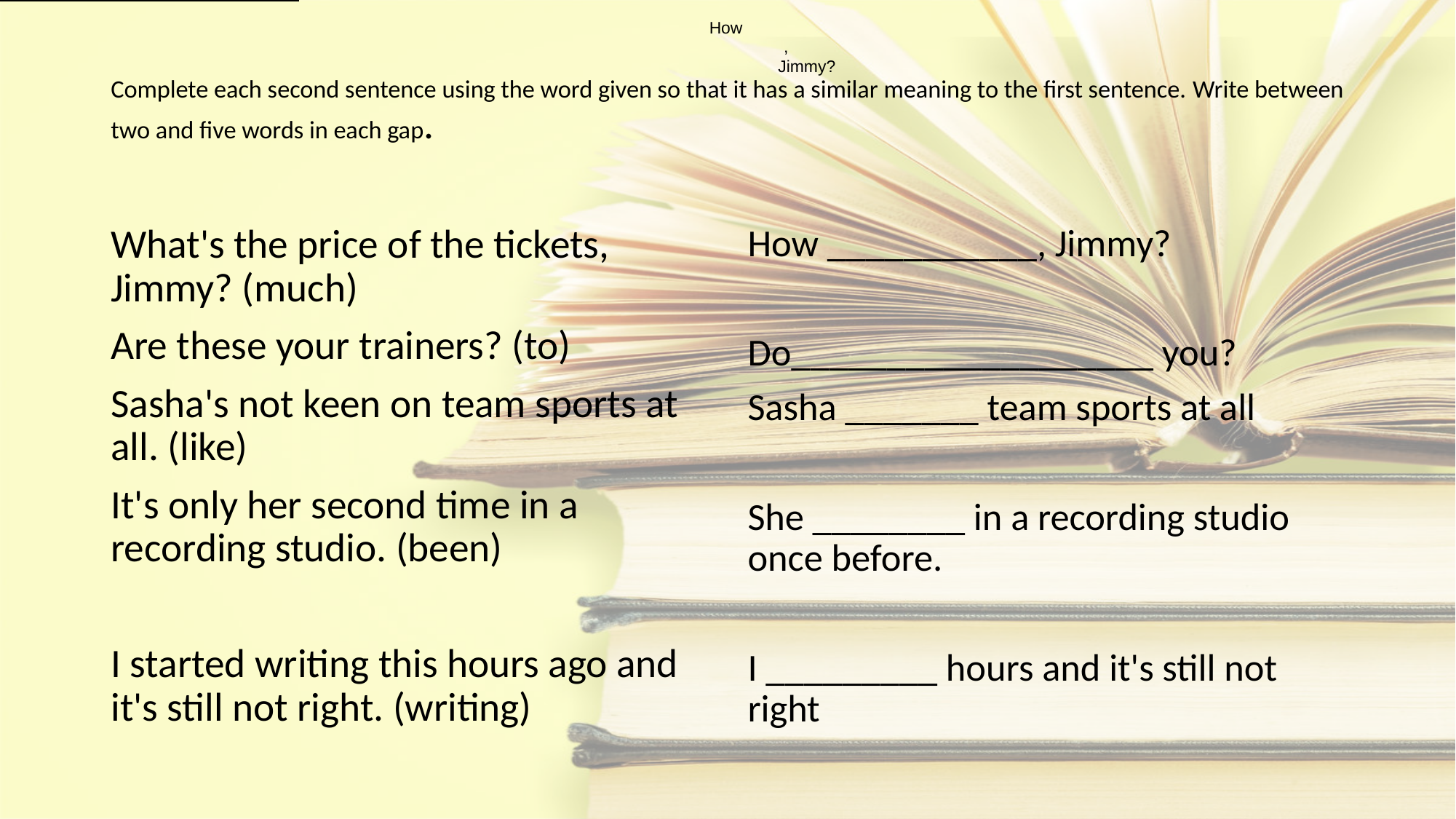

How

# Complete each second sentence using the word given so that it has a similar meaning to the first sentence. Write between two and five words in each gap.
 , Jimmy?
What's the price of the tickets, Jimmy? (much)
Are these your trainers? (to)
Sasha's not keen on team sports at all. (like)
It's only her second time in a recording studio. (been)

I started writing this hours ago and it's still not right. (writing)

How ___________, Jimmy?

Do___________________ you?
Sasha _______ team sports at all

She ________ in a recording studio once before.

I _________ hours and it's still not right